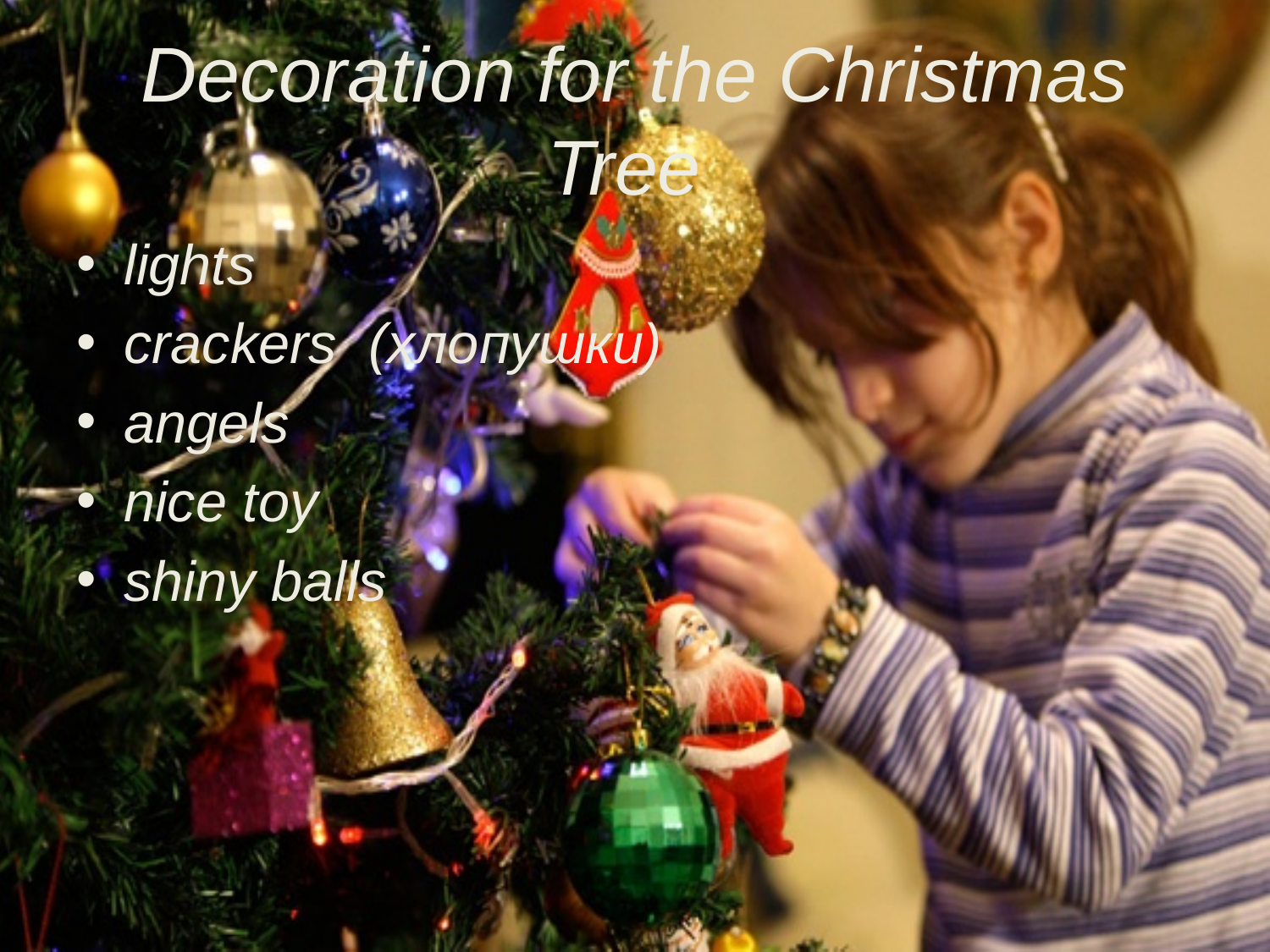

# Decoration for the Christmas Tree
lights
crackers  (хлопушки)
angels
nice toy
shiny balls